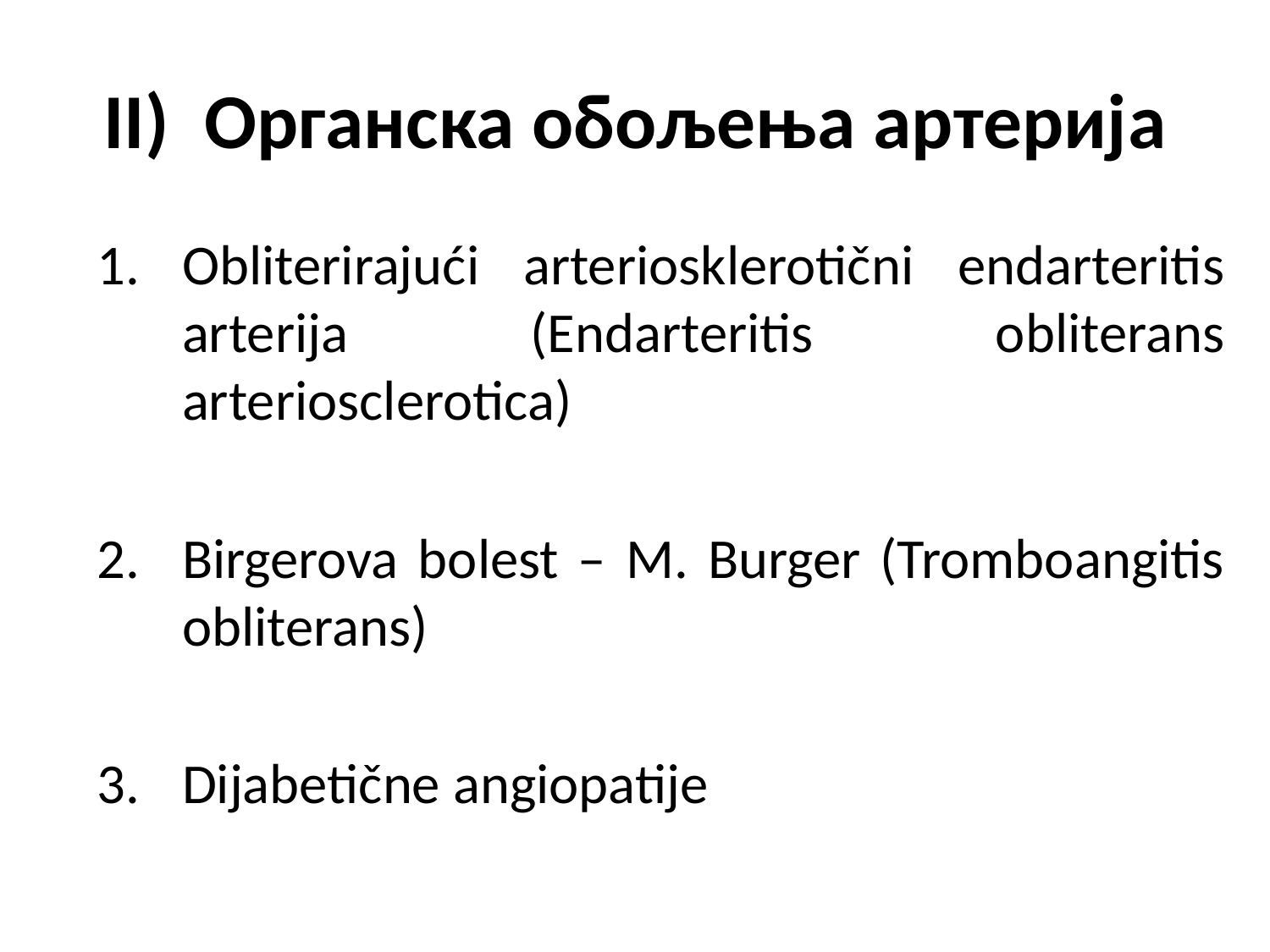

# II)  Oрганска обољења артеријa
Obliterirajući arteriosklerotični endarteritis arterija (Endarteritis obliterans arteriosclerotica)

Birgerova bolest – M. Burger (Tromboangitis obliterans)

Dijabetične angiopatije